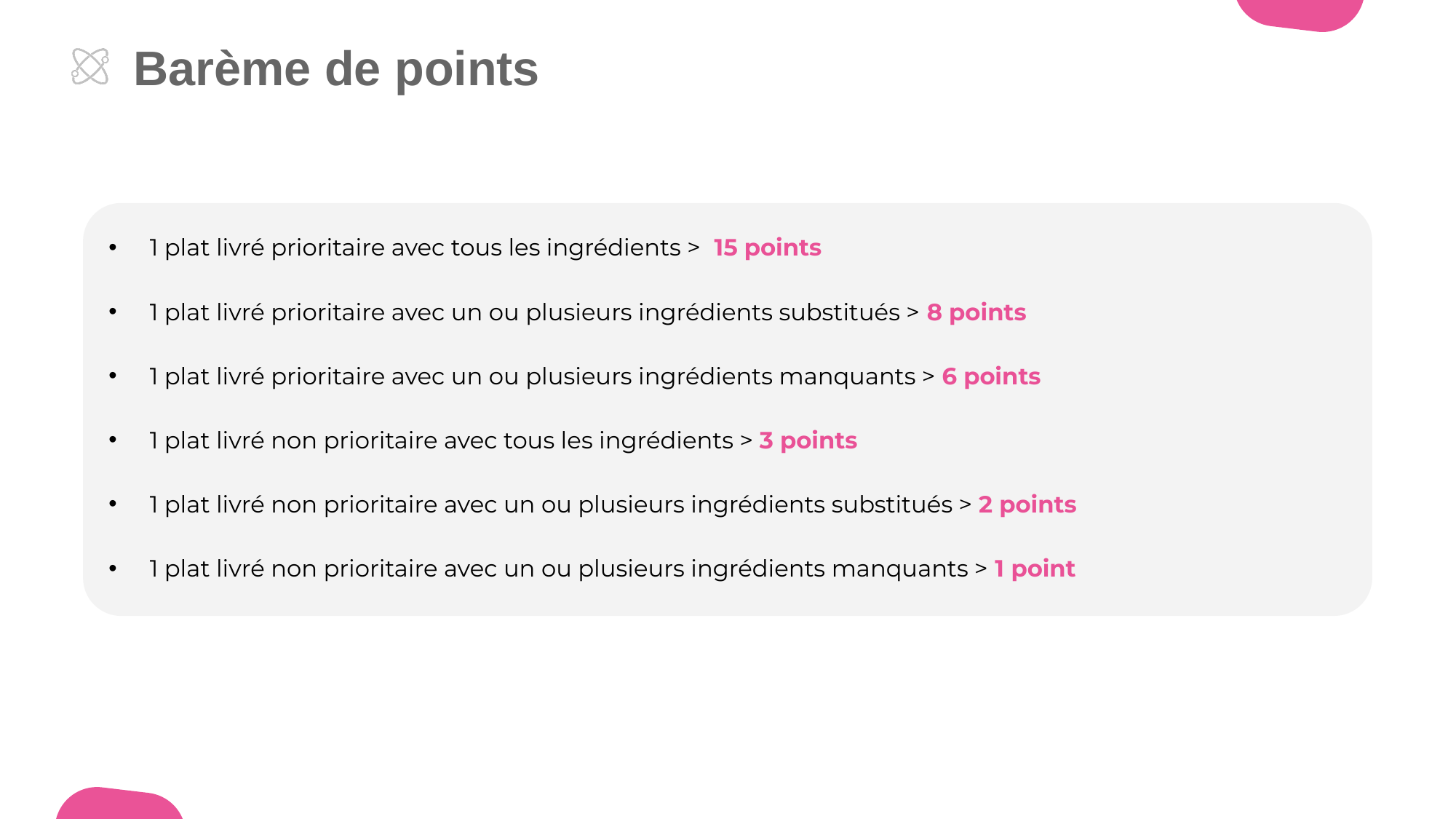

Barème de points
1 plat livré prioritaire avec tous les ingrédients >  15 points

1 plat livré prioritaire avec un ou plusieurs ingrédients substitués > 8 points

1 plat livré prioritaire avec un ou plusieurs ingrédients manquants > 6 points

1 plat livré non prioritaire avec tous les ingrédients > 3 points

1 plat livré non prioritaire avec un ou plusieurs ingrédients substitués > 2 points

1 plat livré non prioritaire avec un ou plusieurs ingrédients manquants > 1 point